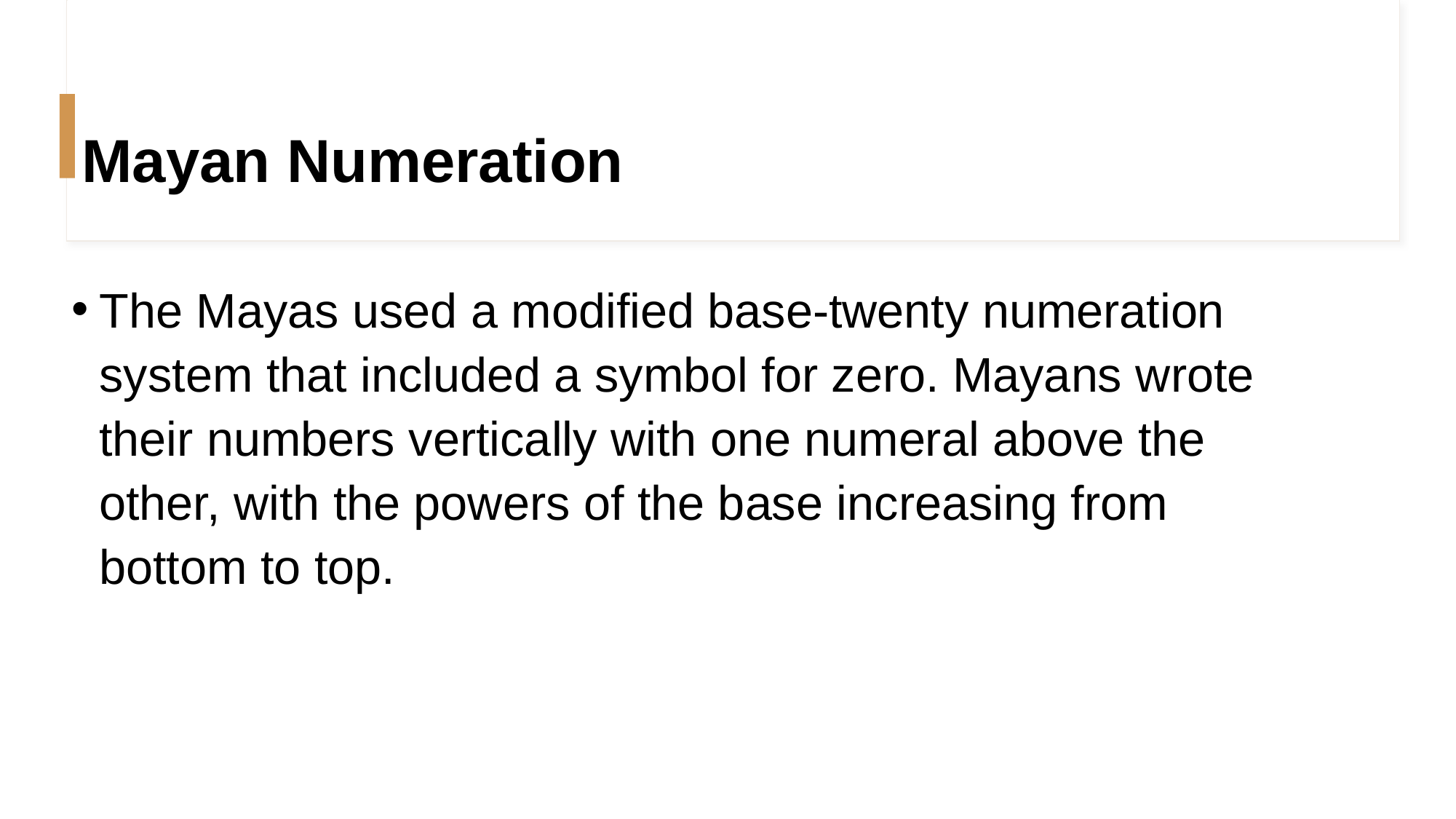

# Mayan Numeration
The Mayas used a modified base-twenty numeration system that included a symbol for zero. Mayans wrote their numbers vertically with one numeral above the other, with the powers of the base increasing from bottom to top.